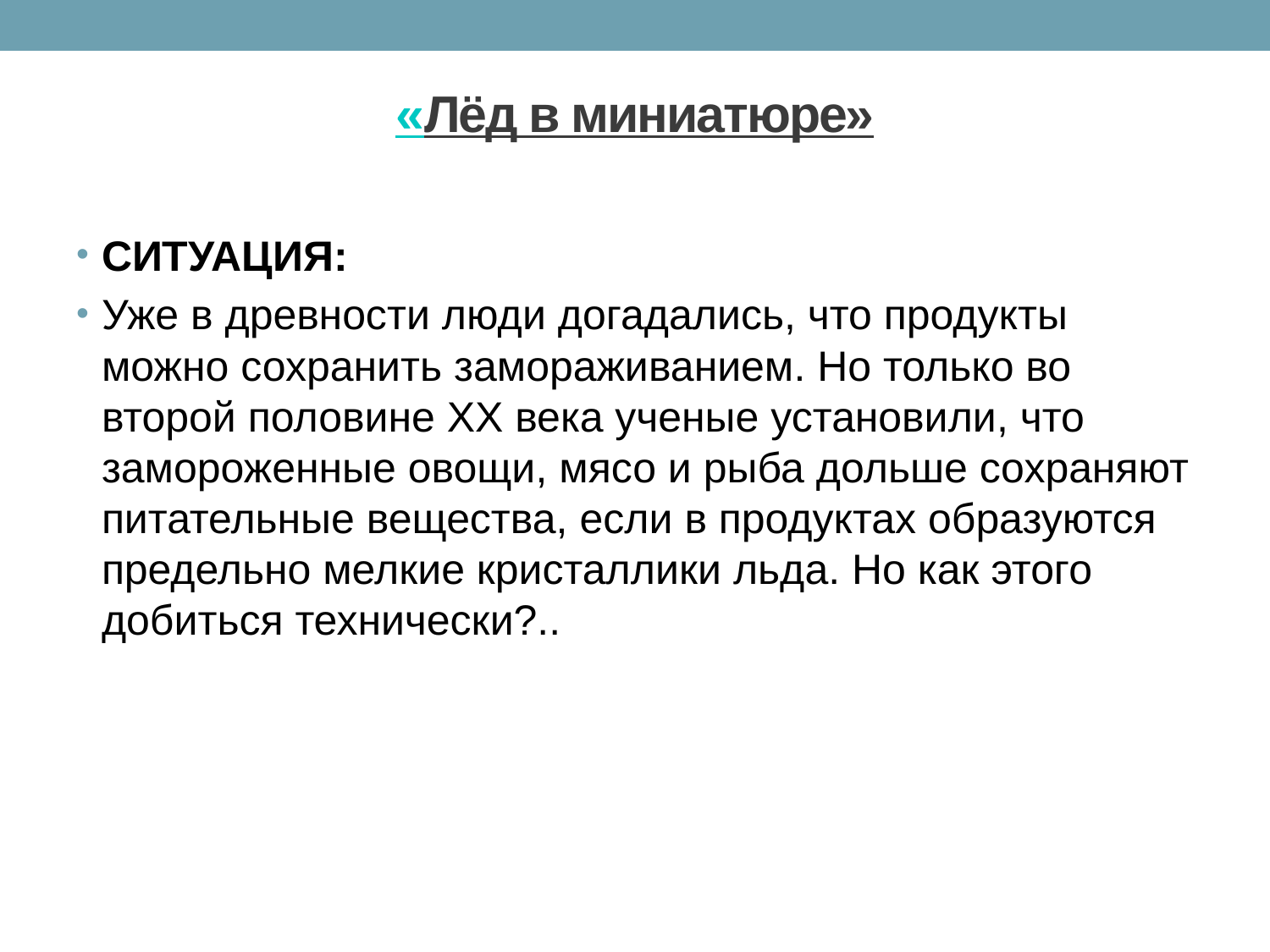

# «Лёд в миниатюре»
СИТУАЦИЯ:
Уже в древности люди догадались, что продукты можно сохранить замораживанием. Но только во второй половине XX века ученые установили, что замороженные овощи, мясо и рыба дольше сохраняют питательные вещества, если в продуктах образуются предельно мелкие кристаллики льда. Но как этого добиться технически?..